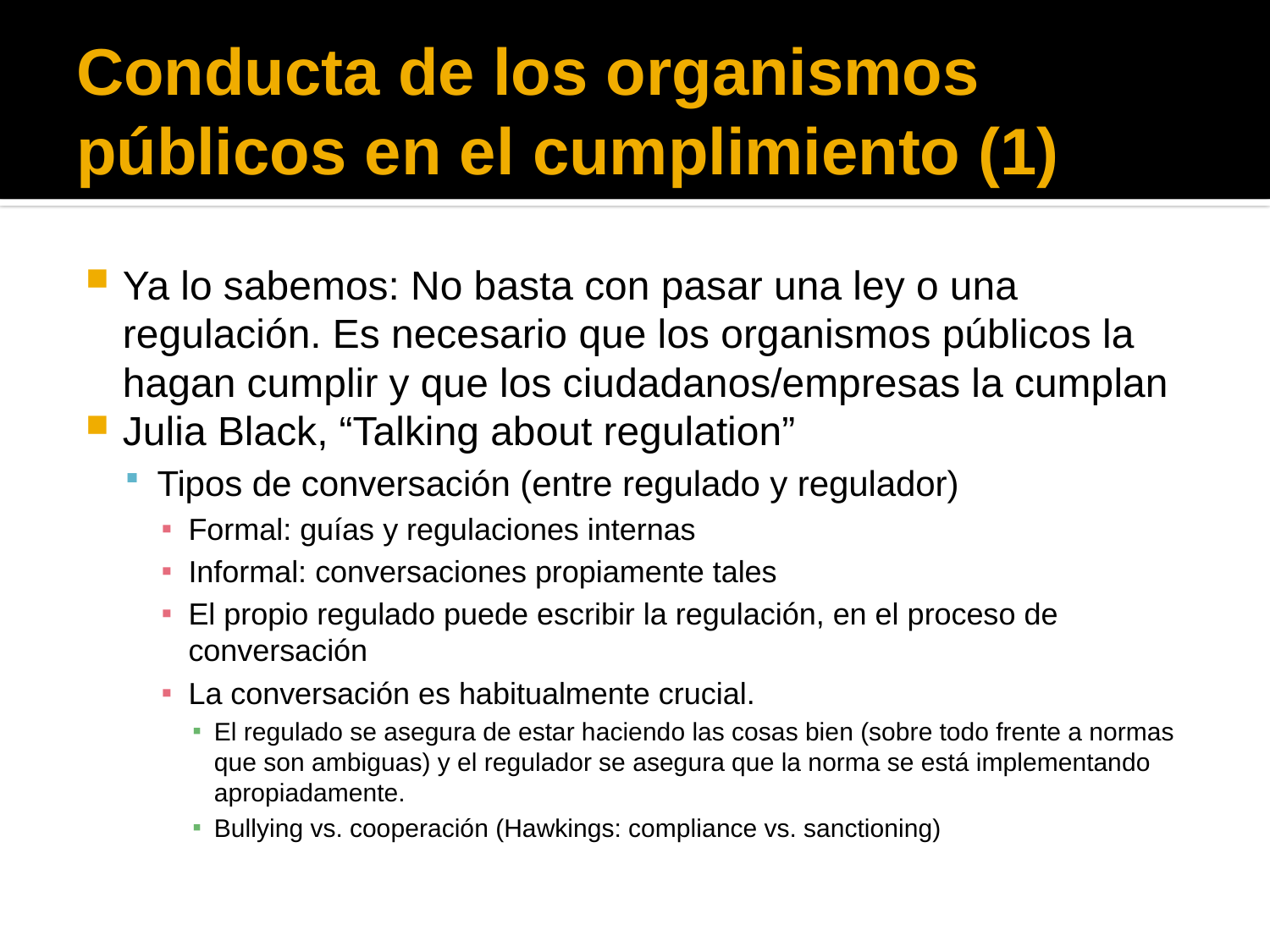

# Conducta de los organismos públicos en el cumplimiento (1)
Ya lo sabemos: No basta con pasar una ley o una regulación. Es necesario que los organismos públicos la hagan cumplir y que los ciudadanos/empresas la cumplan
Julia Black, “Talking about regulation”
Tipos de conversación (entre regulado y regulador)
Formal: guías y regulaciones internas
Informal: conversaciones propiamente tales
El propio regulado puede escribir la regulación, en el proceso de conversación
La conversación es habitualmente crucial.
El regulado se asegura de estar haciendo las cosas bien (sobre todo frente a normas que son ambiguas) y el regulador se asegura que la norma se está implementando apropiadamente.
Bullying vs. cooperación (Hawkings: compliance vs. sanctioning)